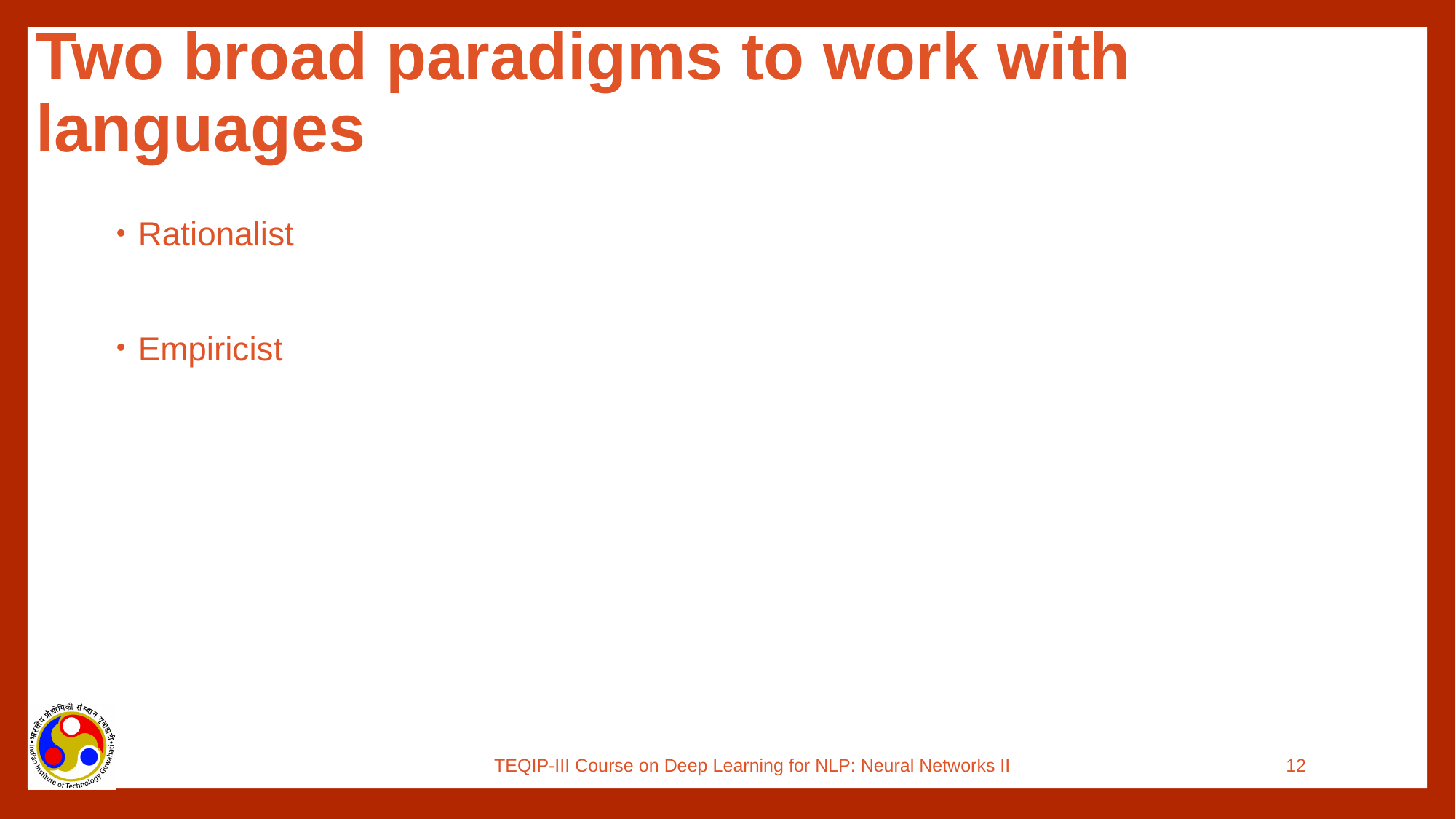

# Two broad paradigms to work with languages
Rationalist

Empiricist

TEQIP-III Course on Deep Learning for NLP: Neural Networks II
12